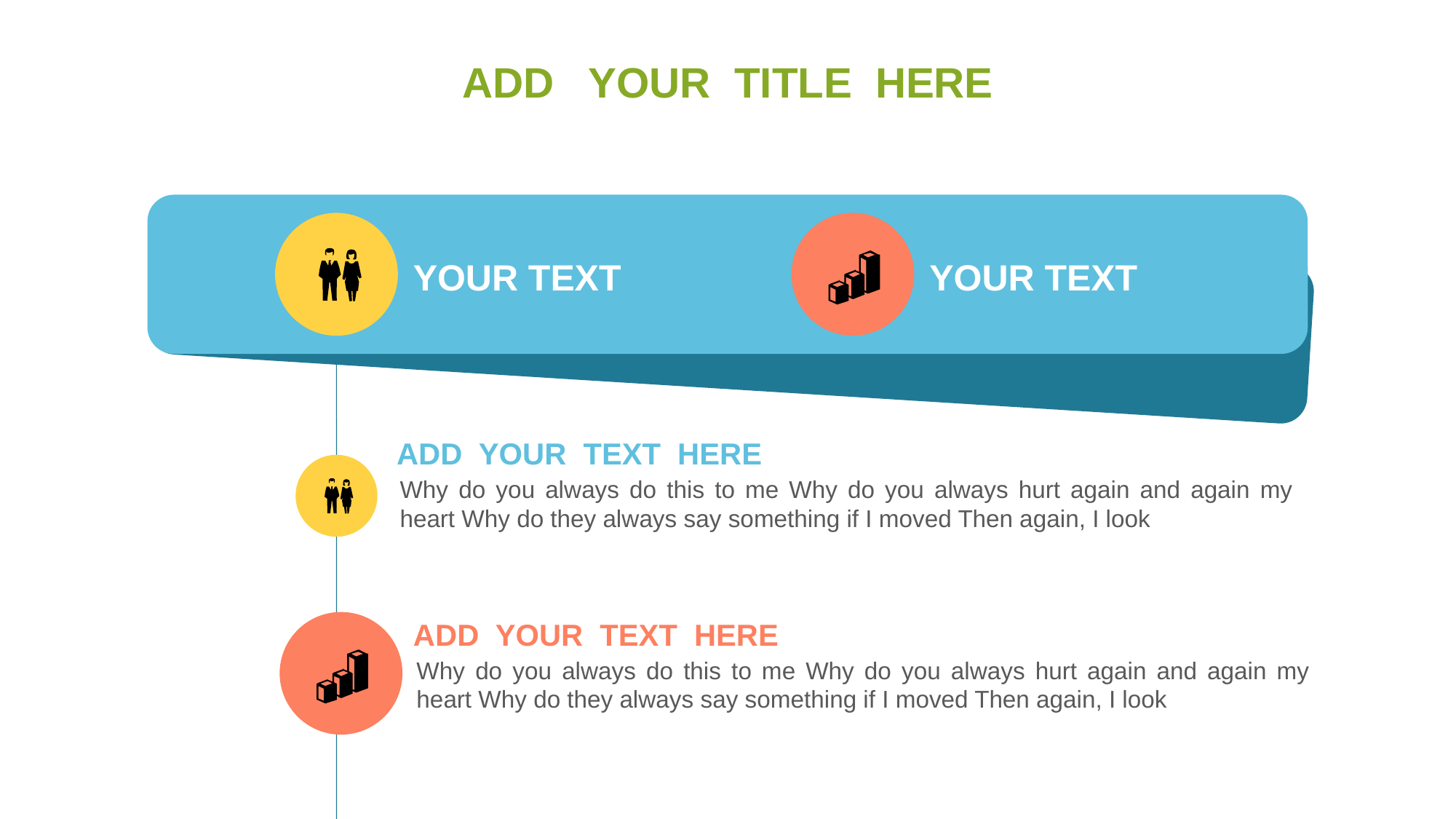

ADD   YOUR  TITLE  HERE

YOUR TEXT
YOUR TEXT

ADD  YOUR  TEXT  HERE

Why do you always do this to me Why do you always hurt again and again my heart Why do they always say something if I moved Then again, I look
ADD  YOUR  TEXT  HERE

Why do you always do this to me Why do you always hurt again and again my heart Why do they always say something if I moved Then again, I look